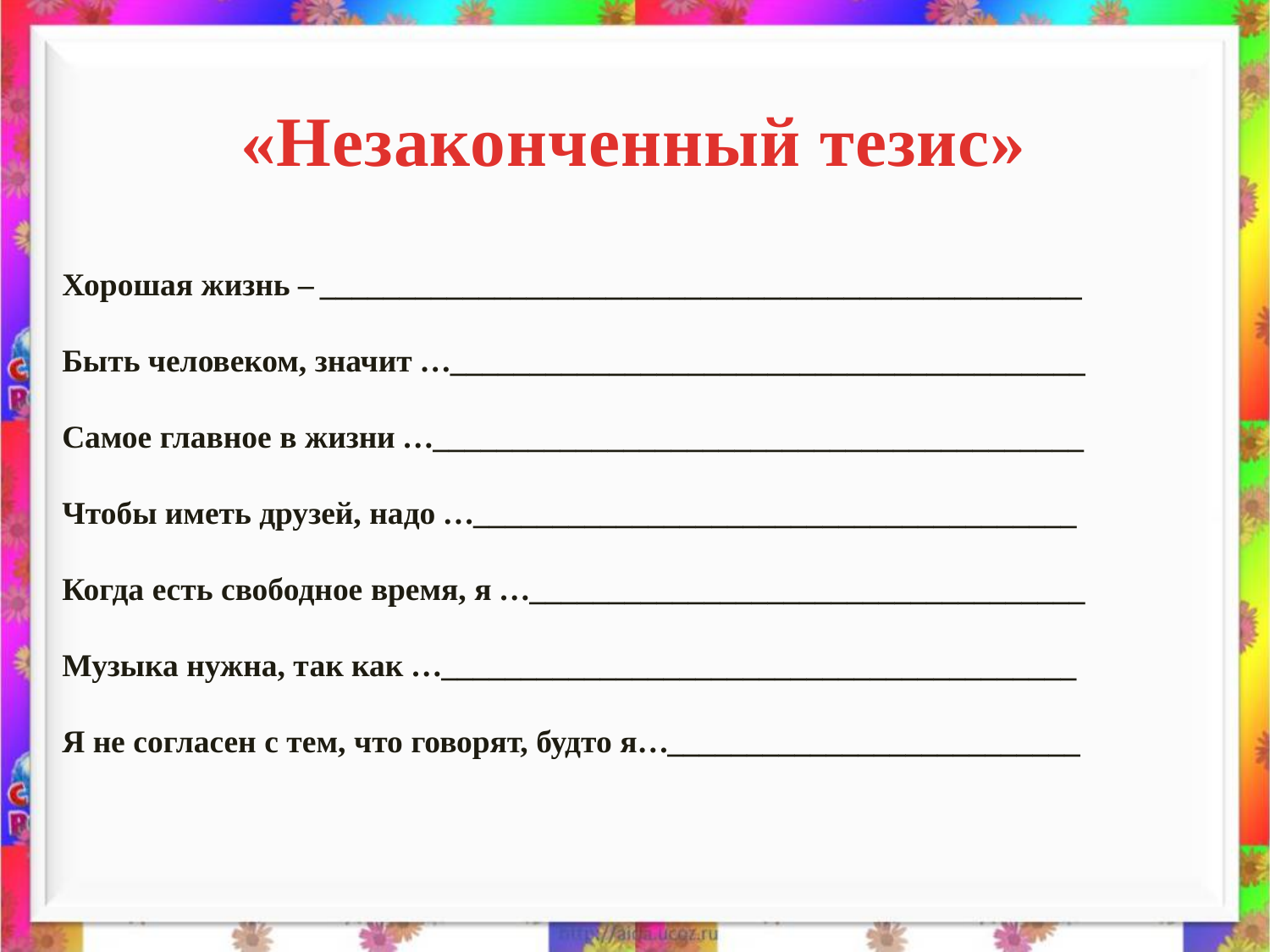

«Незаконченный тезис»
Хорошая жизнь – ________________________________________________

Быть человеком, значит …________________________________________

Самое главное в жизни …_________________________________________

Чтобы иметь друзей, надо …______________________________________

Когда есть свободное время, я …___________________________________

Музыка нужна, так как …________________________________________

Я не согласен с тем, что говорят, будто я…__________________________